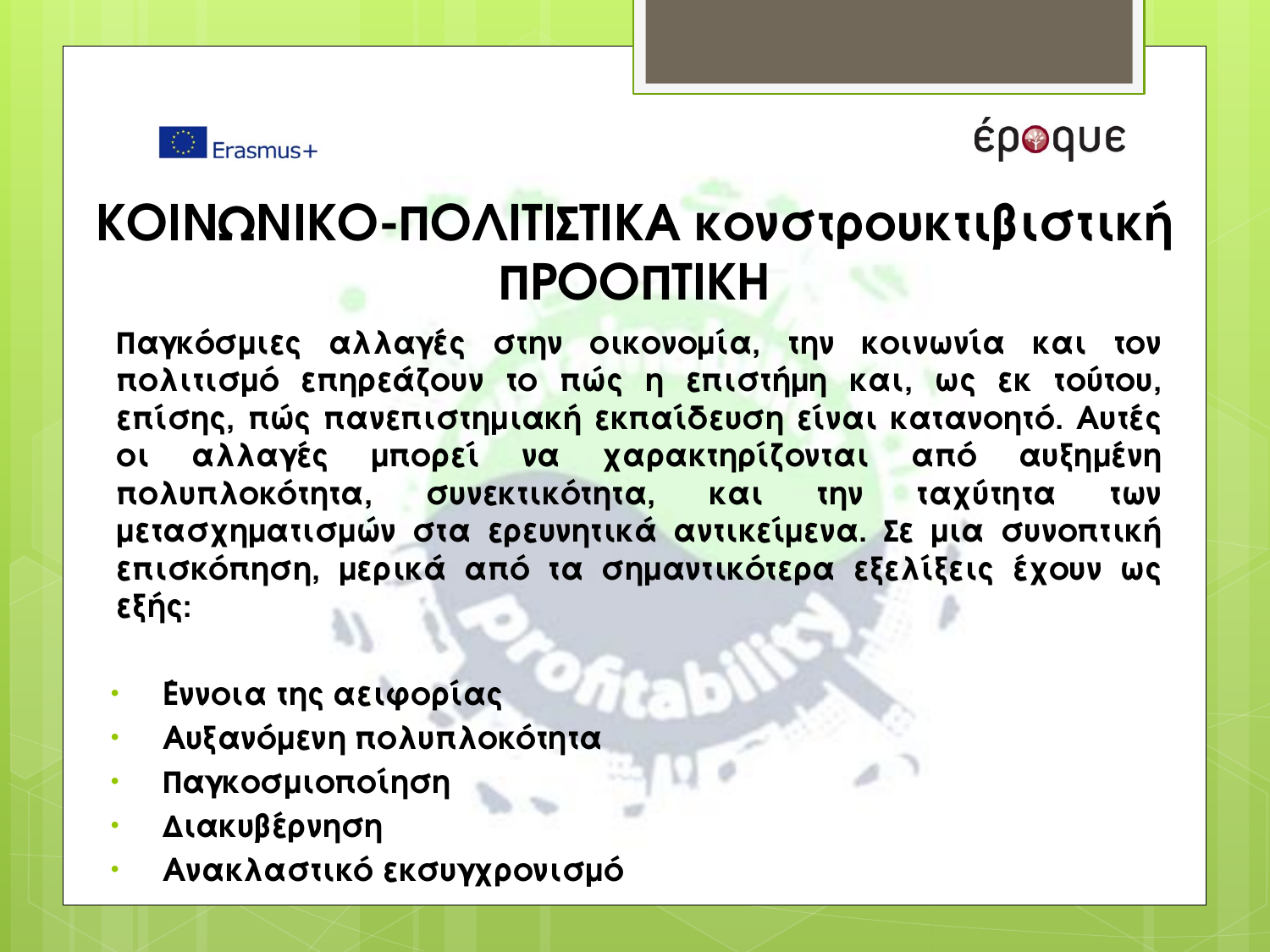

# ΚΟΙΝΩΝΙΚΟ-ΠΟΛΙΤΙΣΤΙΚΑ κονστρουκτιβιστική ΠΡΟΟΠΤΙΚΗ
Παγκόσμιες αλλαγές στην οικονομία, την κοινωνία και τον πολιτισμό επηρεάζουν το πώς η επιστήμη και, ως εκ τούτου, επίσης, πώς πανεπιστημιακή εκπαίδευση είναι κατανοητό. Αυτές οι αλλαγές μπορεί να χαρακτηρίζονται από αυξημένη πολυπλοκότητα, συνεκτικότητα, και την ταχύτητα των μετασχηματισμών στα ερευνητικά αντικείμενα. Σε μια συνοπτική επισκόπηση, μερικά από τα σημαντικότερα εξελίξεις έχουν ως εξής:

Έννοια της αειφορίας
Αυξανόμενη πολυπλοκότητα
Παγκοσμιοποίηση
Διακυβέρνηση
Ανακλαστικό εκσυγχρονισμό